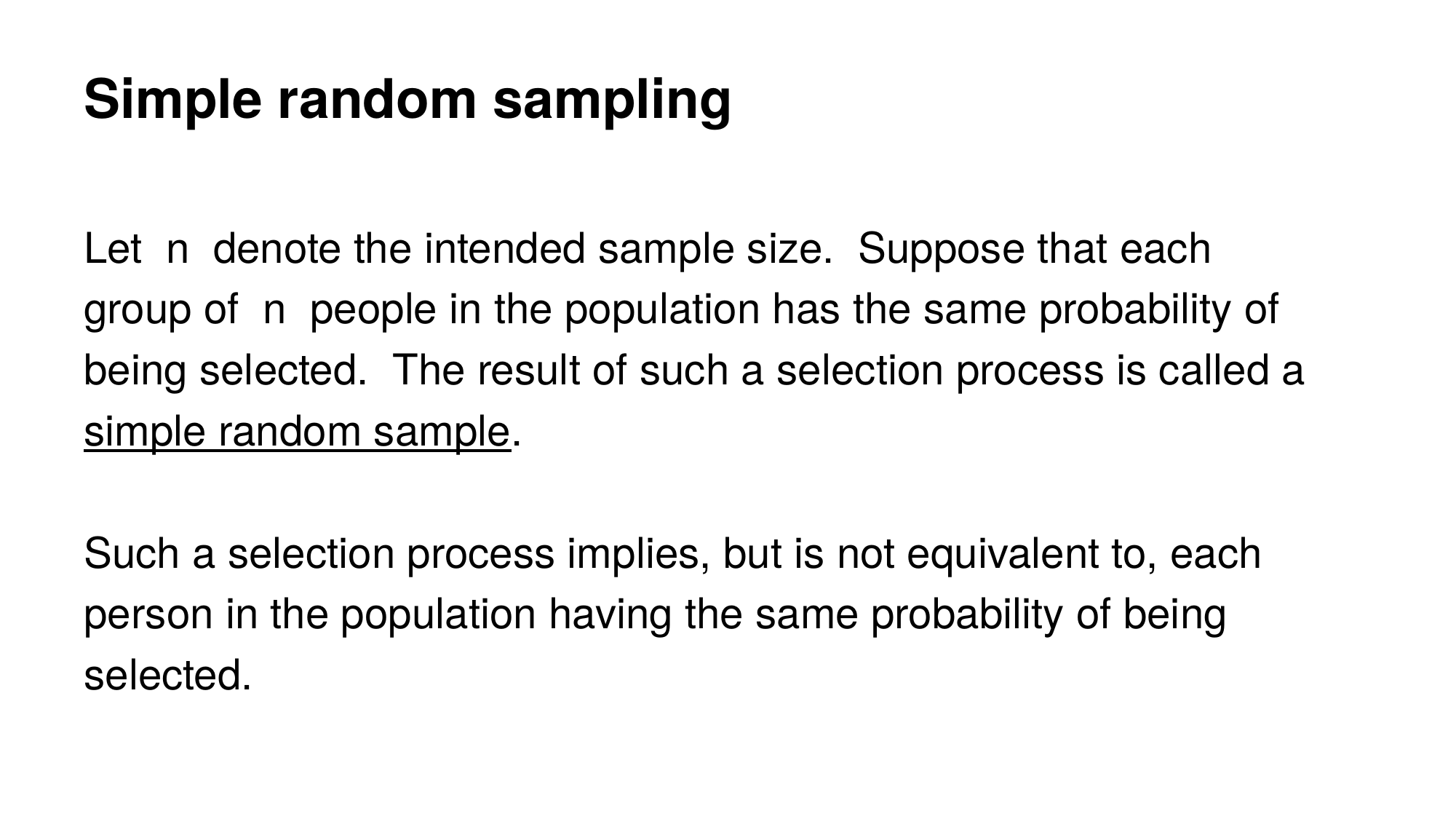

# Simple random sampling
Let  n  denote the intended sample size.  Suppose that each group of  n  people in the population has the same probability of being selected.  The result of such a selection process is called a simple random sample.

Such a selection process implies, but is not equivalent to, each person in the population having the same probability of being selected.